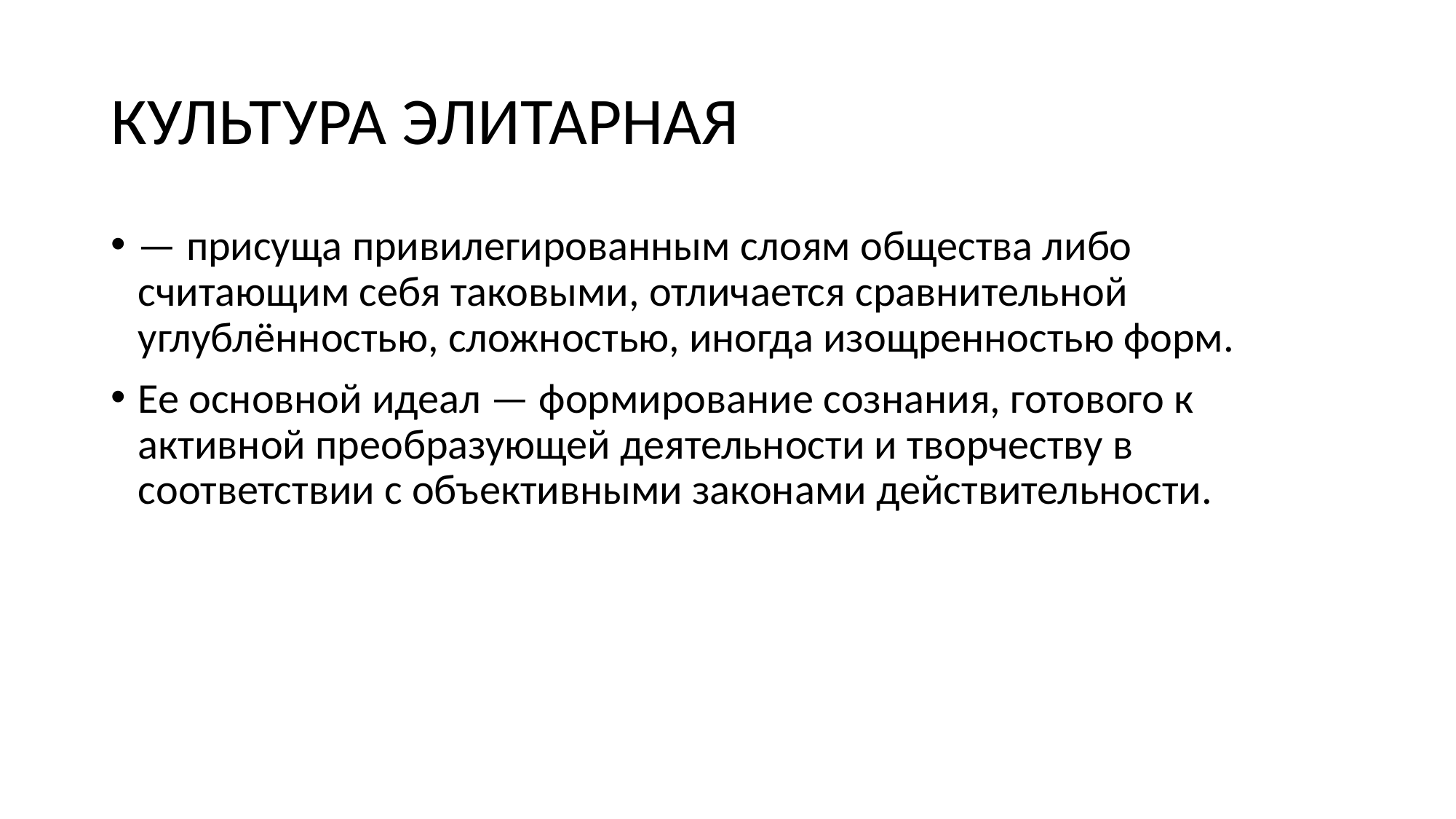

# КУЛЬТУРА ЭЛИТАРНАЯ
— присуща привилегированным слоям общества либо считающим себя таковыми, отличается сравнительной углублённостью, сложностью, иногда изощренностью форм.
Ее основной идеал — формирование сознания, готового к активной преобразующей деятельности и творчеству в соответствии с объективными законами действительности.